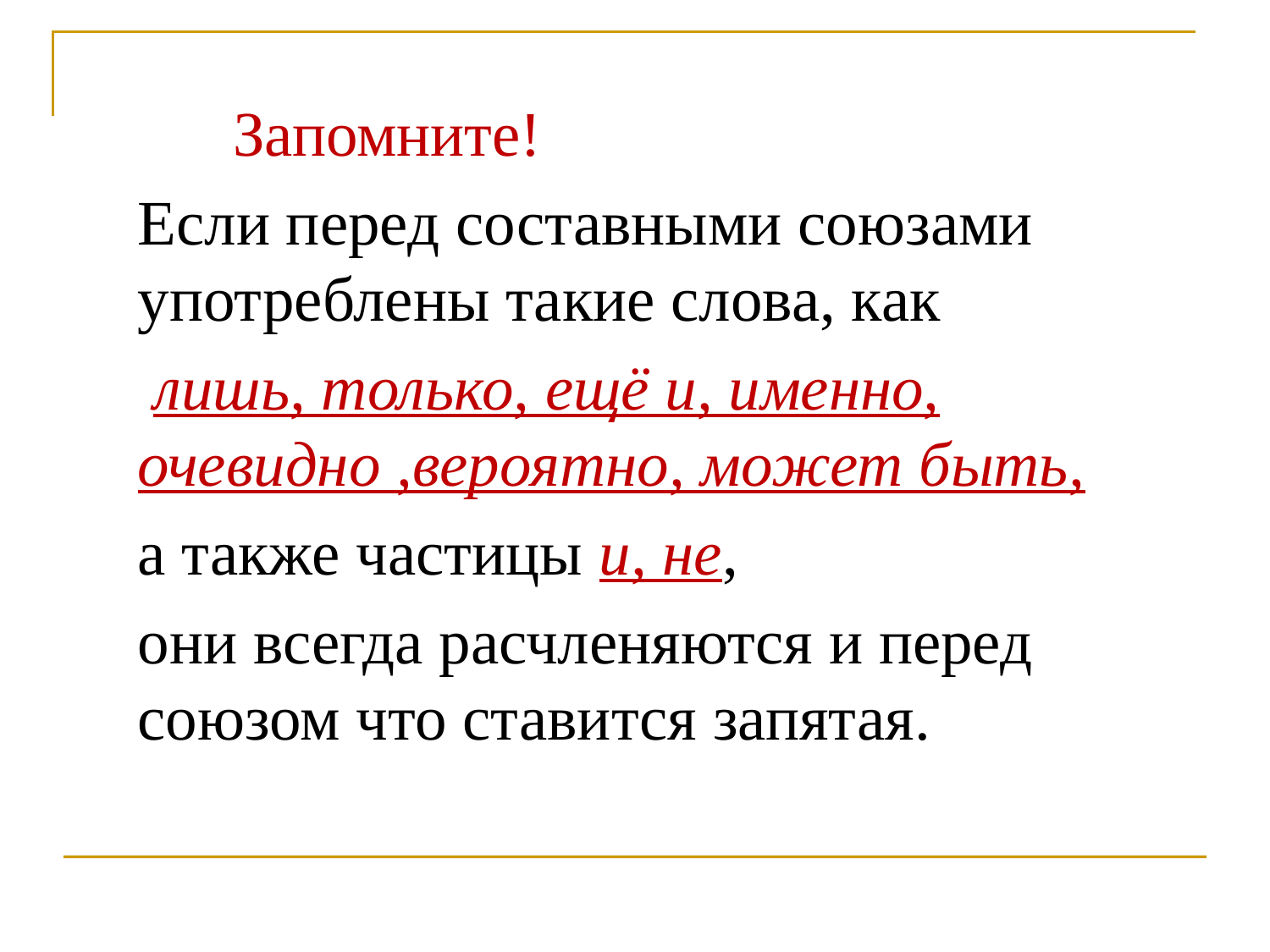

Запомните!
Если перед составными союзами употреблены такие слова, как
 лишь, только, ещё и, именно, очевидно ,вероятно, может быть,
а также частицы и, не,
они всегда расчленяются и перед союзом что ставится запятая.